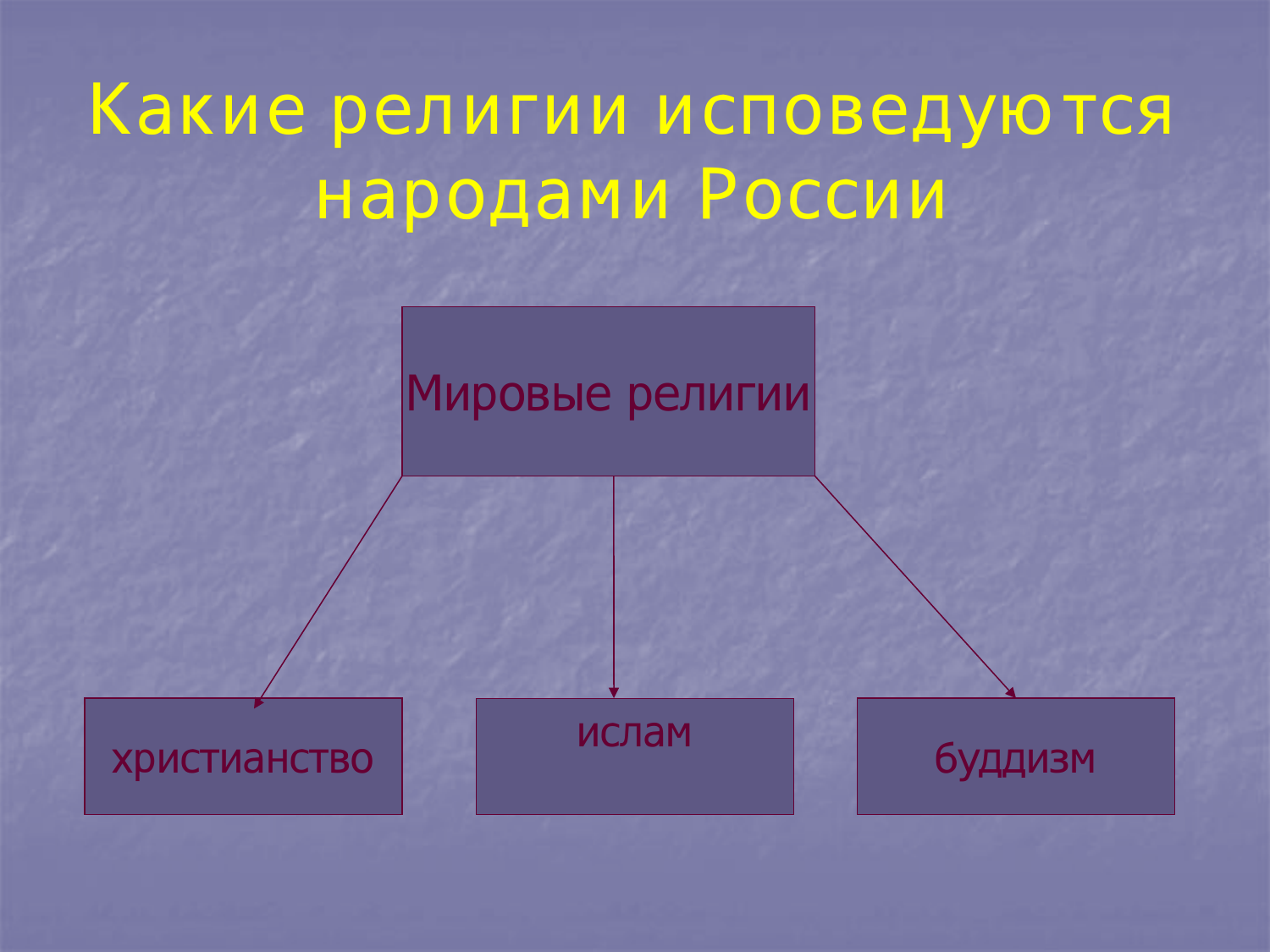

# Какие религии исповедуются народами России
Мировые религии

христианство
ислам

буддизм